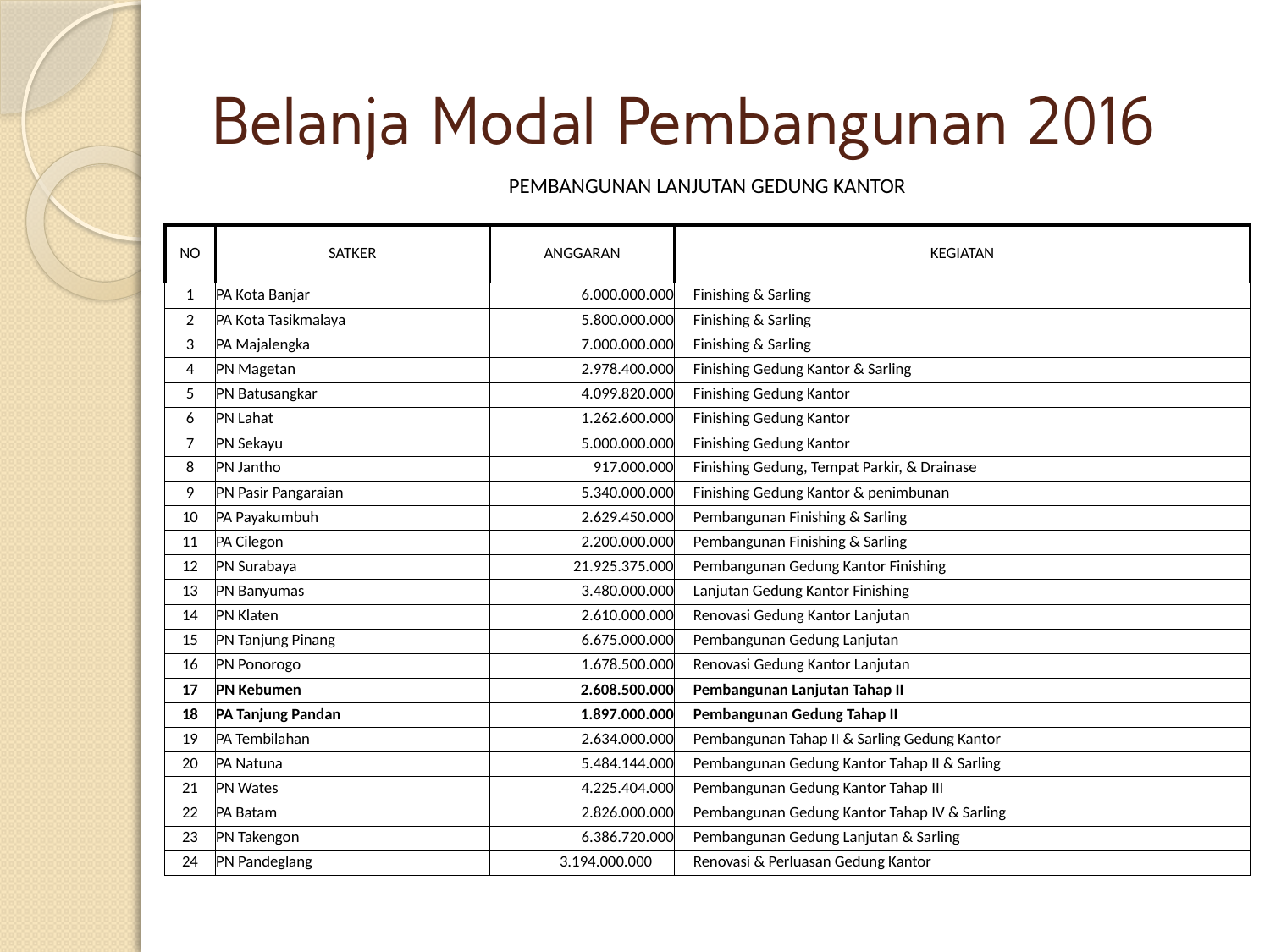

# Belanja Modal Pembangunan 2016
| PEMBANGUNAN LANJUTAN GEDUNG KANTOR |  |  |  |
| --- | --- | --- | --- |
|  |  |  |  |
| NO | SATKER | ANGGARAN | KEGIATAN |
| 1 | PA Kota Banjar | 6.000.000.000 | Finishing & Sarling |
| 2 | PA Kota Tasikmalaya | 5.800.000.000 | Finishing & Sarling |
| 3 | PA Majalengka | 7.000.000.000 | Finishing & Sarling |
| 4 | PN Magetan | 2.978.400.000 | Finishing Gedung Kantor & Sarling |
| 5 | PN Batusangkar | 4.099.820.000 | Finishing Gedung Kantor |
| 6 | PN Lahat | 1.262.600.000 | Finishing Gedung Kantor |
| 7 | PN Sekayu | 5.000.000.000 | Finishing Gedung Kantor |
| 8 | PN Jantho | 917.000.000 | Finishing Gedung, Tempat Parkir, & Drainase |
| 9 | PN Pasir Pangaraian | 5.340.000.000 | Finishing Gedung Kantor & penimbunan |
| 10 | PA Payakumbuh | 2.629.450.000 | Pembangunan Finishing & Sarling |
| 11 | PA Cilegon | 2.200.000.000 | Pembangunan Finishing & Sarling |
| 12 | PN Surabaya | 21.925.375.000 | Pembangunan Gedung Kantor Finishing |
| 13 | PN Banyumas | 3.480.000.000 | Lanjutan Gedung Kantor Finishing |
| 14 | PN Klaten | 2.610.000.000 | Renovasi Gedung Kantor Lanjutan |
| 15 | PN Tanjung Pinang | 6.675.000.000 | Pembangunan Gedung Lanjutan |
| 16 | PN Ponorogo | 1.678.500.000 | Renovasi Gedung Kantor Lanjutan |
| 17 | PN Kebumen | 2.608.500.000 | Pembangunan Lanjutan Tahap II |
| 18 | PA Tanjung Pandan | 1.897.000.000 | Pembangunan Gedung Tahap II |
| 19 | PA Tembilahan | 2.634.000.000 | Pembangunan Tahap II & Sarling Gedung Kantor |
| 20 | PA Natuna | 5.484.144.000 | Pembangunan Gedung Kantor Tahap II & Sarling |
| 21 | PN Wates | 4.225.404.000 | Pembangunan Gedung Kantor Tahap III |
| 22 | PA Batam | 2.826.000.000 | Pembangunan Gedung Kantor Tahap IV & Sarling |
| 23 | PN Takengon | 6.386.720.000 | Pembangunan Gedung Lanjutan & Sarling |
| 24 | PN Pandeglang | 3.194.000.000 | Renovasi & Perluasan Gedung Kantor |